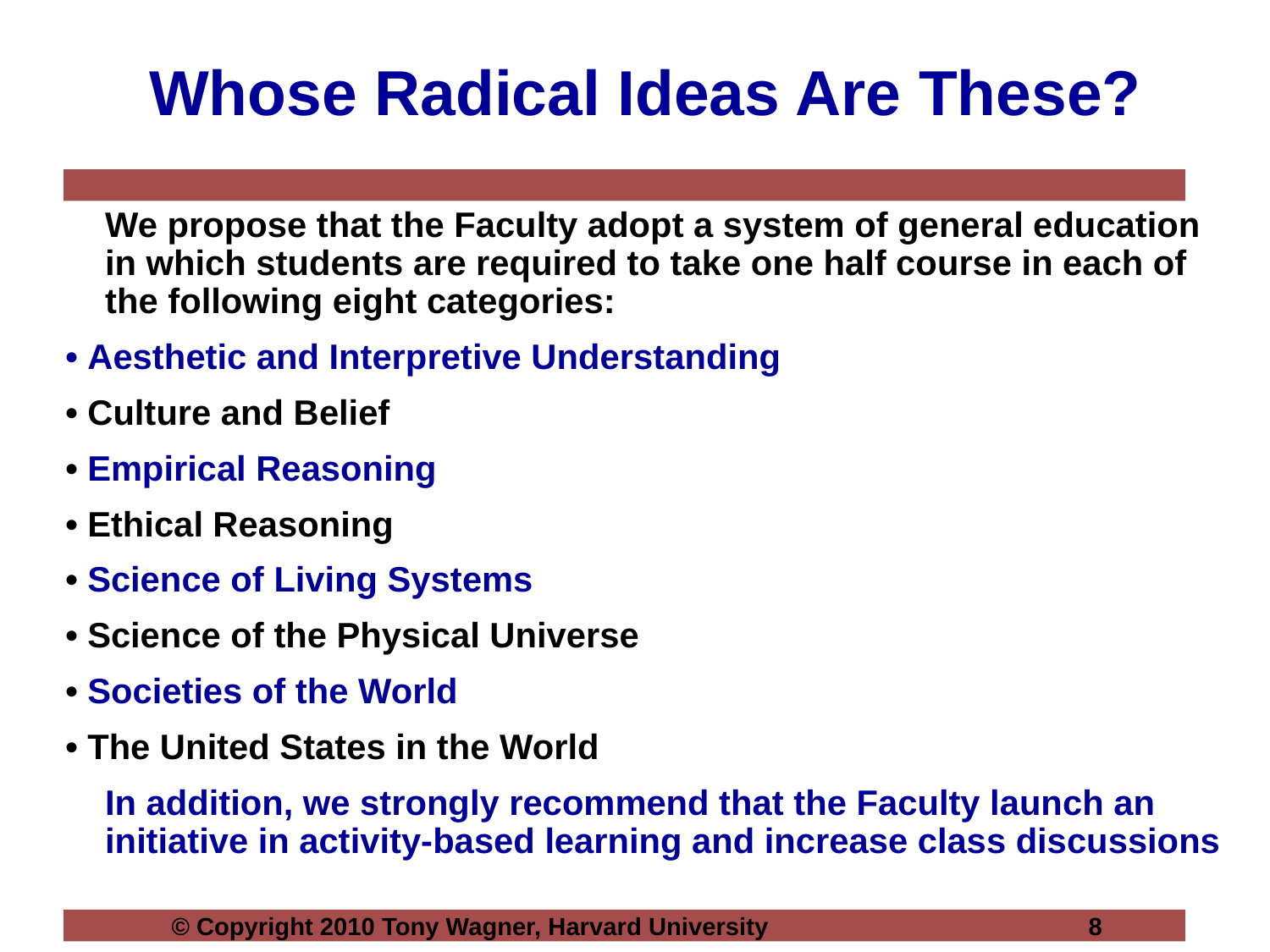

# Whose Radical Ideas Are These?
	We propose that the Faculty adopt a system of general education in which students are required to take one half course in each of the following eight categories:
• Aesthetic and Interpretive Understanding
• Culture and Belief
• Empirical Reasoning
• Ethical Reasoning
• Science of Living Systems
• Science of the Physical Universe
• Societies of the World
• The United States in the World
	In addition, we strongly recommend that the Faculty launch an initiative in activity-based learning and increase class discussions